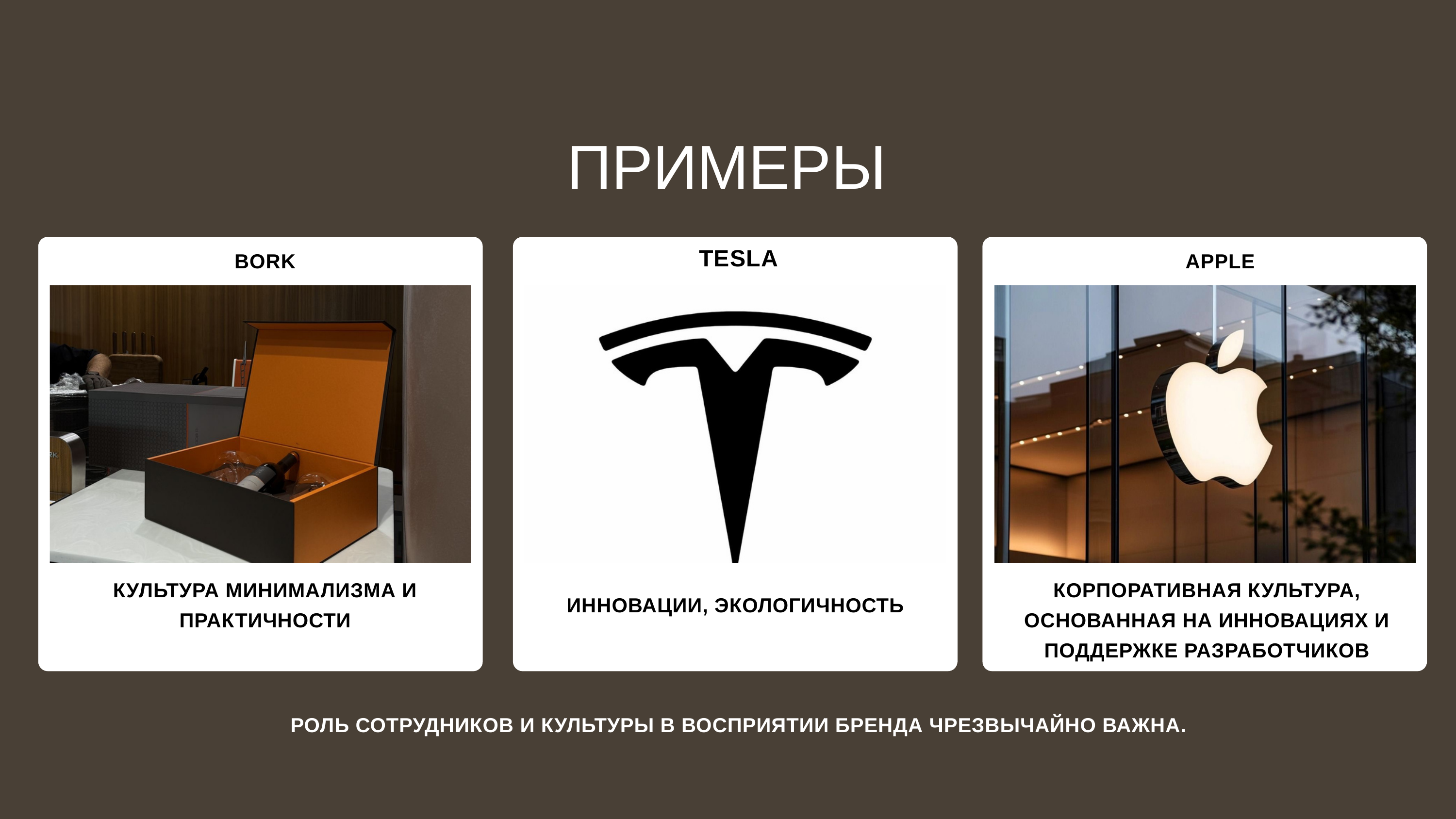

ПРИМЕРЫ
TESLA

BORK
APPLE

КУЛЬТУРА МИНИМАЛИЗМА И ПРАКТИЧНОСТИ

КОРПОРАТИВНАЯ КУЛЬТУРА, ОСНОВАННАЯ НА ИННОВАЦИЯХ И ПОДДЕРЖКЕ РАЗРАБОТЧИКОВ

ИННОВАЦИИ, ЭКОЛОГИЧНОСТЬ

РОЛЬ СОТРУДНИКОВ И КУЛЬТУРЫ В ВОСПРИЯТИИ БРЕНДА ЧРЕЗВЫЧАЙНО ВАЖНА.